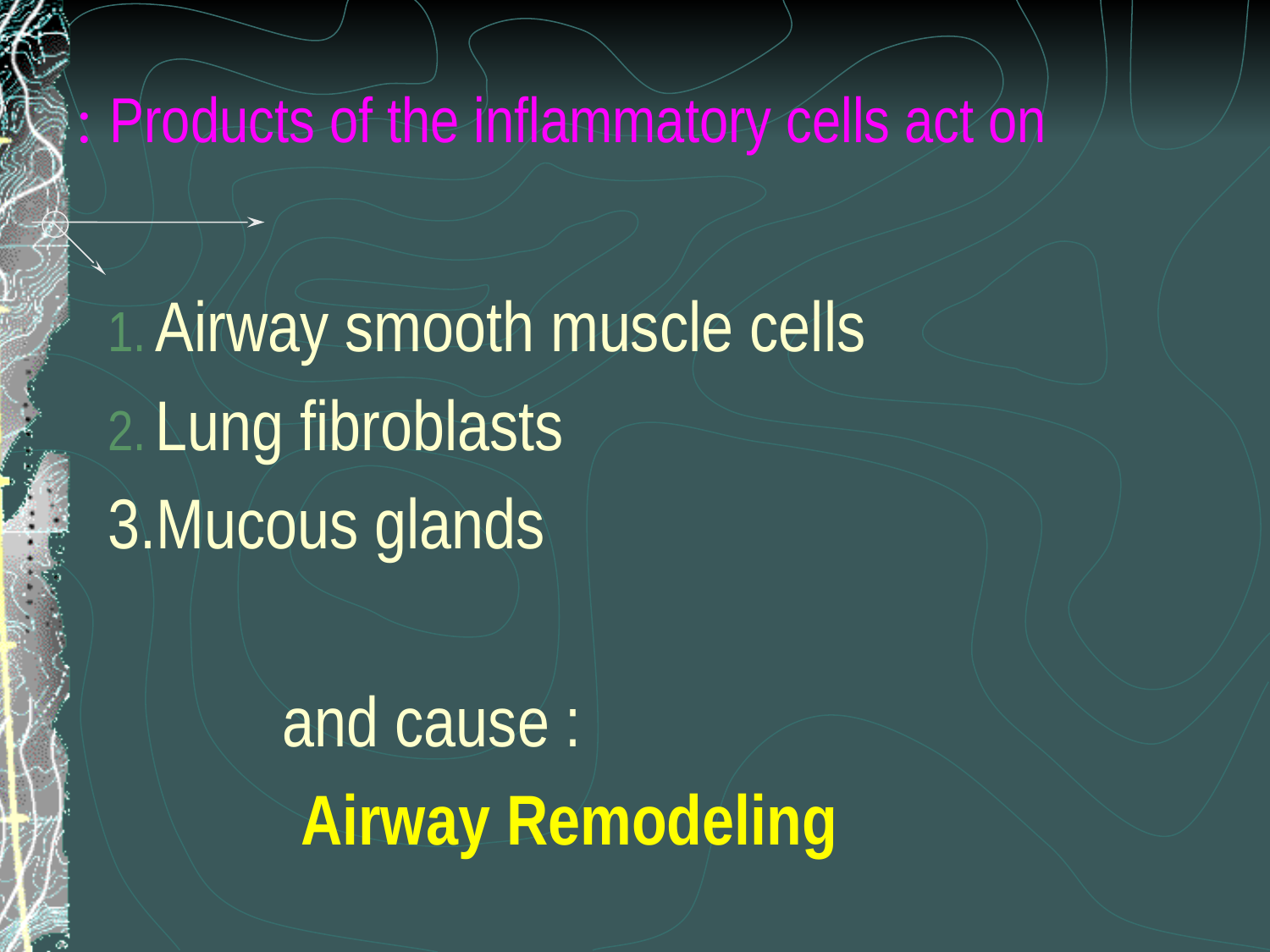

# Products of the inflammatory cells act on :
Airway smooth muscle cells
Lung fibroblasts
3.Mucous glands

 		and cause :
            Airway Remodeling